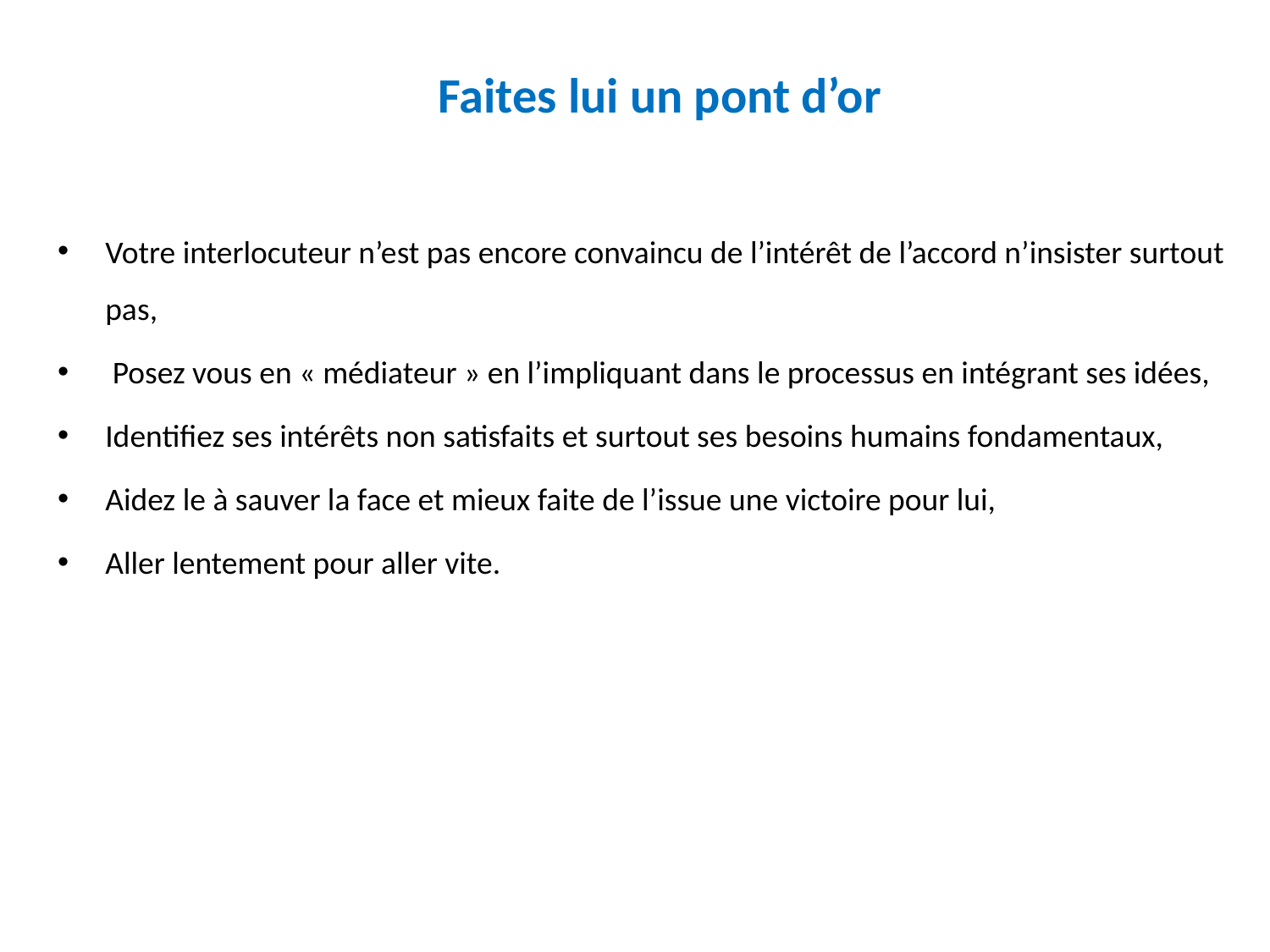

# Faites lui un pont d’or
Votre interlocuteur n’est pas encore convaincu de l’intérêt de l’accord n’insister surtout pas,
 Posez vous en « médiateur » en l’impliquant dans le processus en intégrant ses idées,
Identifiez ses intérêts non satisfaits et surtout ses besoins humains fondamentaux,
Aidez le à sauver la face et mieux faite de l’issue une victoire pour lui,
Aller lentement pour aller vite.